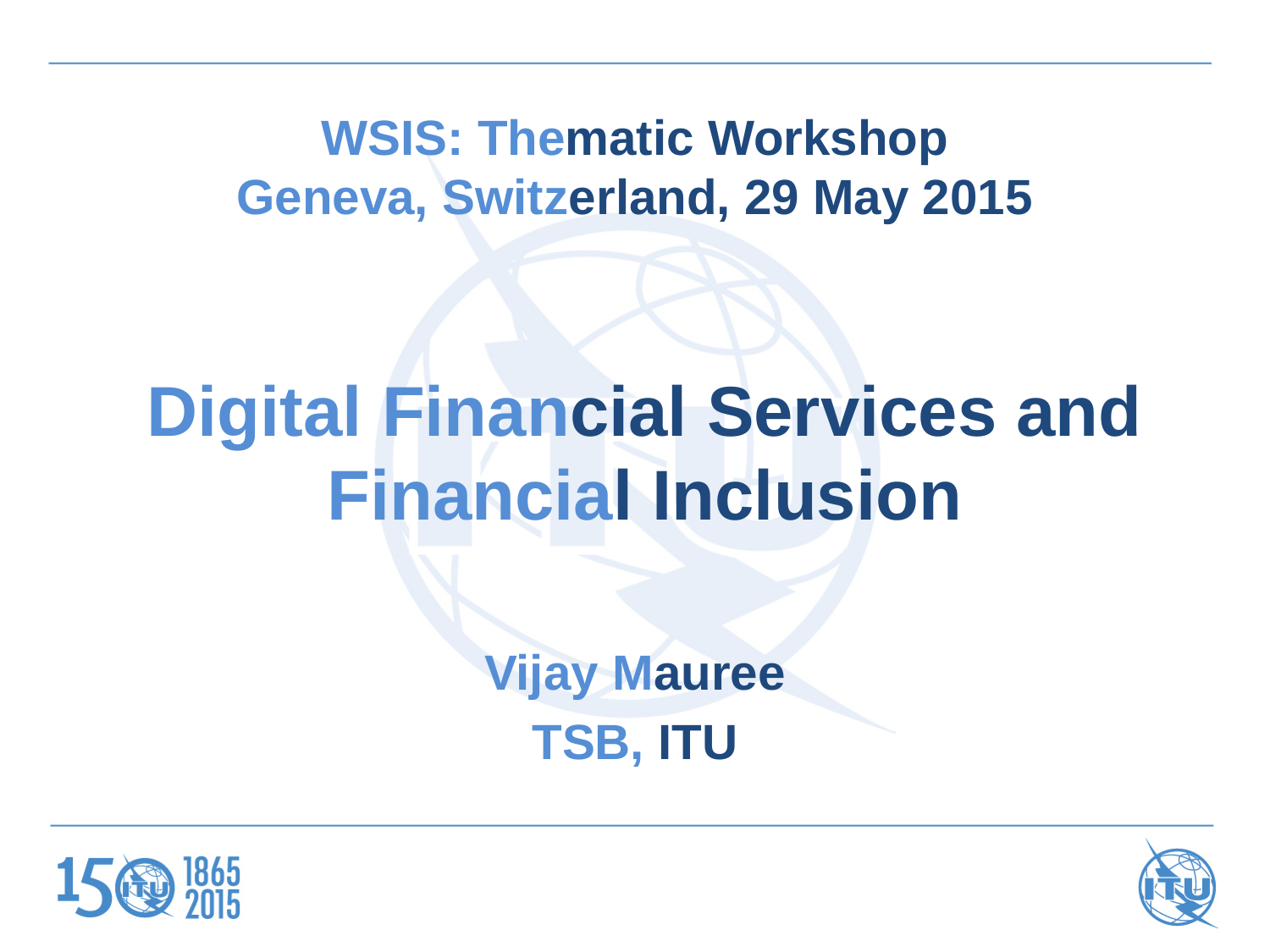

WSIS: Thematic Workshop
Geneva, Switzerland, 29 May 2015
# Digital Financial Services and Financial Inclusion
Vijay Mauree
TSB, ITU